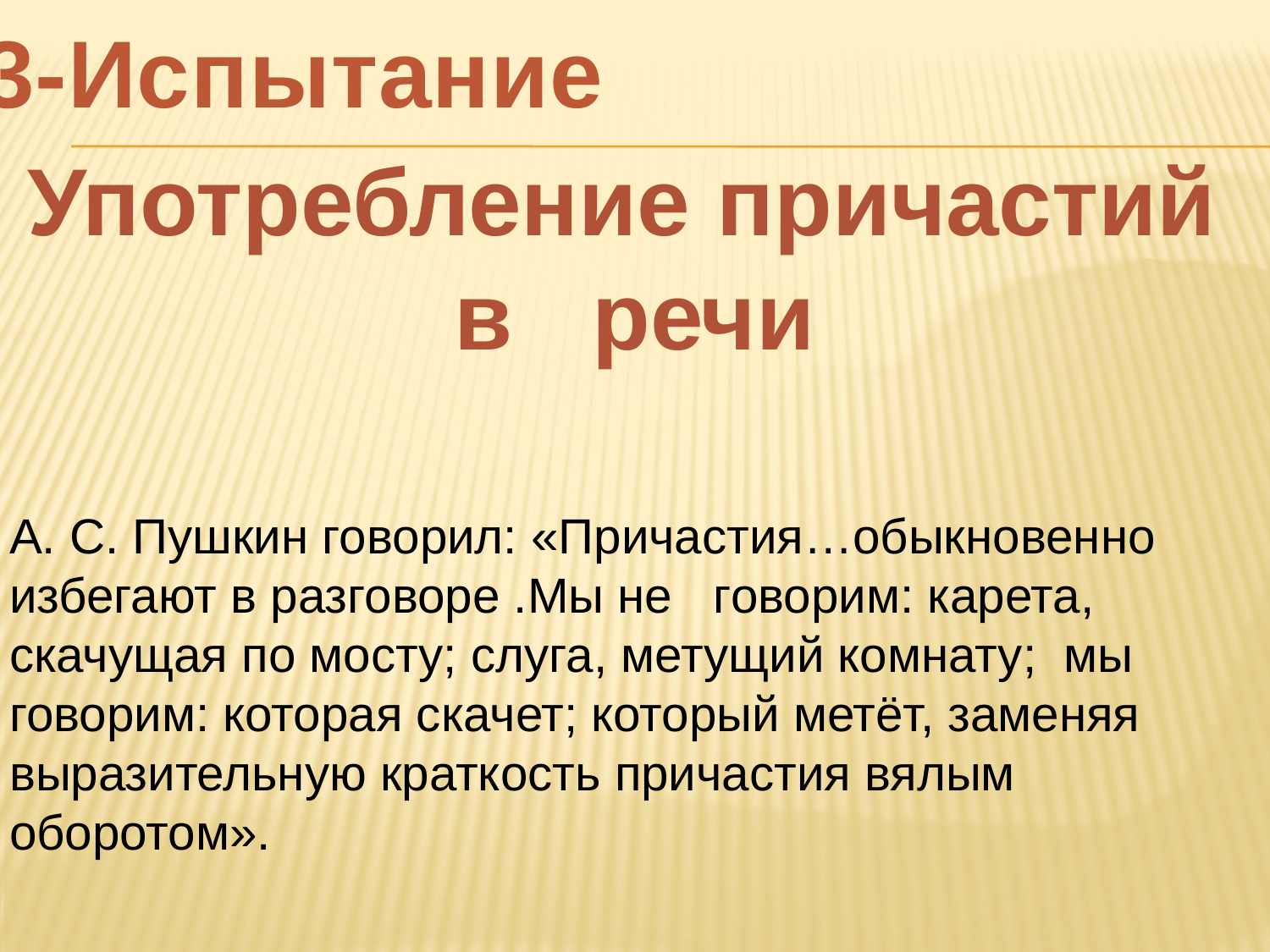

3-Испытание
Употребление причастий  в   речи

А. С. Пушкин говорил: «Причастия…обыкновенно избегают в разговоре .Мы не   говорим: карета, скачущая по мосту; слуга, метущий комнату;  мы говорим: которая скачет; который метёт, заменяя выразительную краткость причастия вялым оборотом».